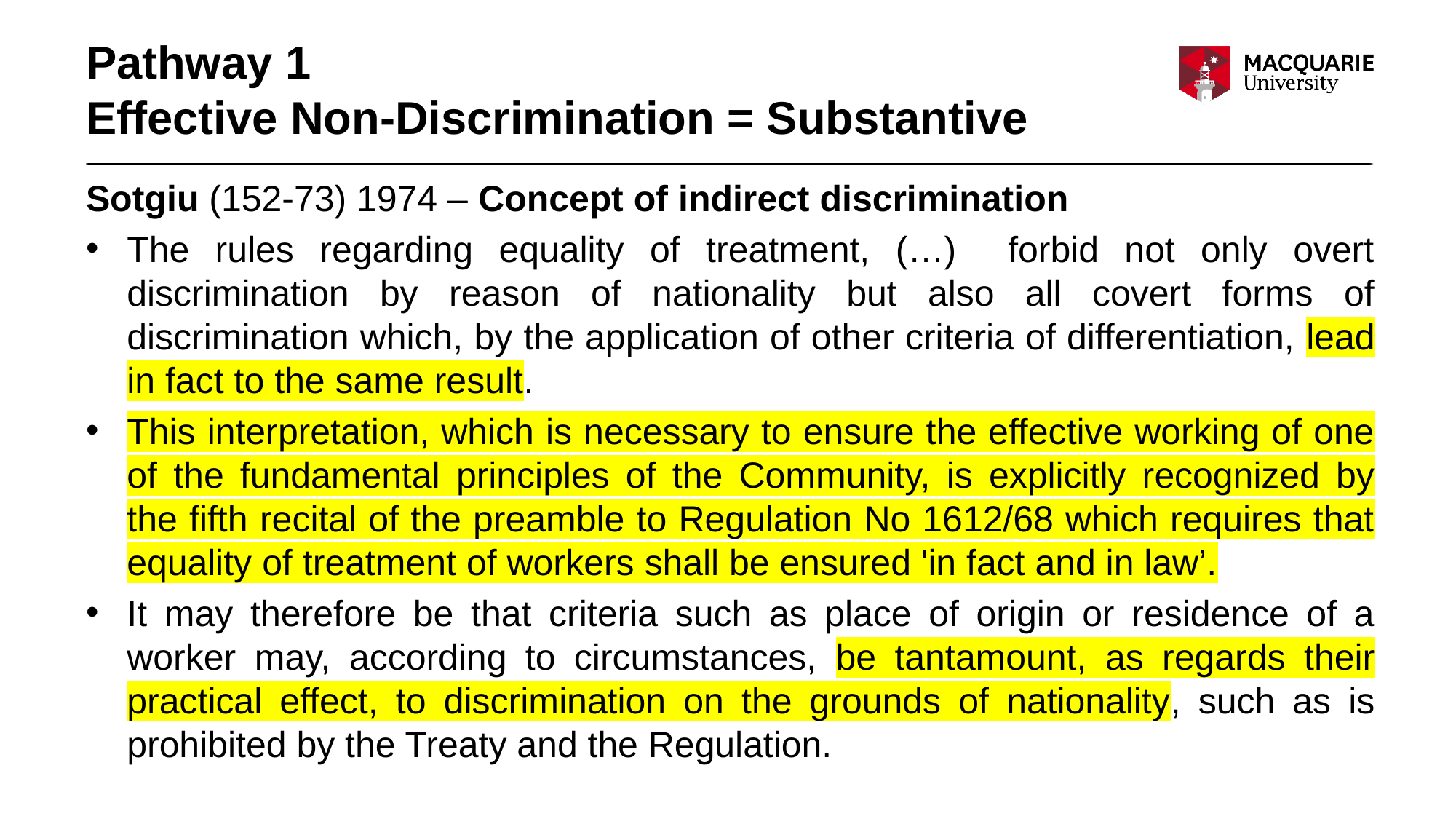

# Pathway 1 Effective Non-Discrimination = Substantive
Sotgiu (152-73) 1974 – Concept of indirect discrimination
The rules regarding equality of treatment, (…)  forbid not only overt discrimination by reason of nationality but also all covert forms of discrimination which, by the application of other criteria of differentiation, lead in fact to the same result.
This interpretation, which is necessary to ensure the effective working of one of the fundamental principles of the Community, is explicitly recognized by the fifth recital of the preamble to Regulation No 1612/68 which requires that equality of treatment of workers shall be ensured 'in fact and in law’.
It may therefore be that criteria such as place of origin or residence of a worker may, according to circumstances, be tantamount, as regards their practical effect, to discrimination on the grounds of nationality, such as is prohibited by the Treaty and the Regulation.